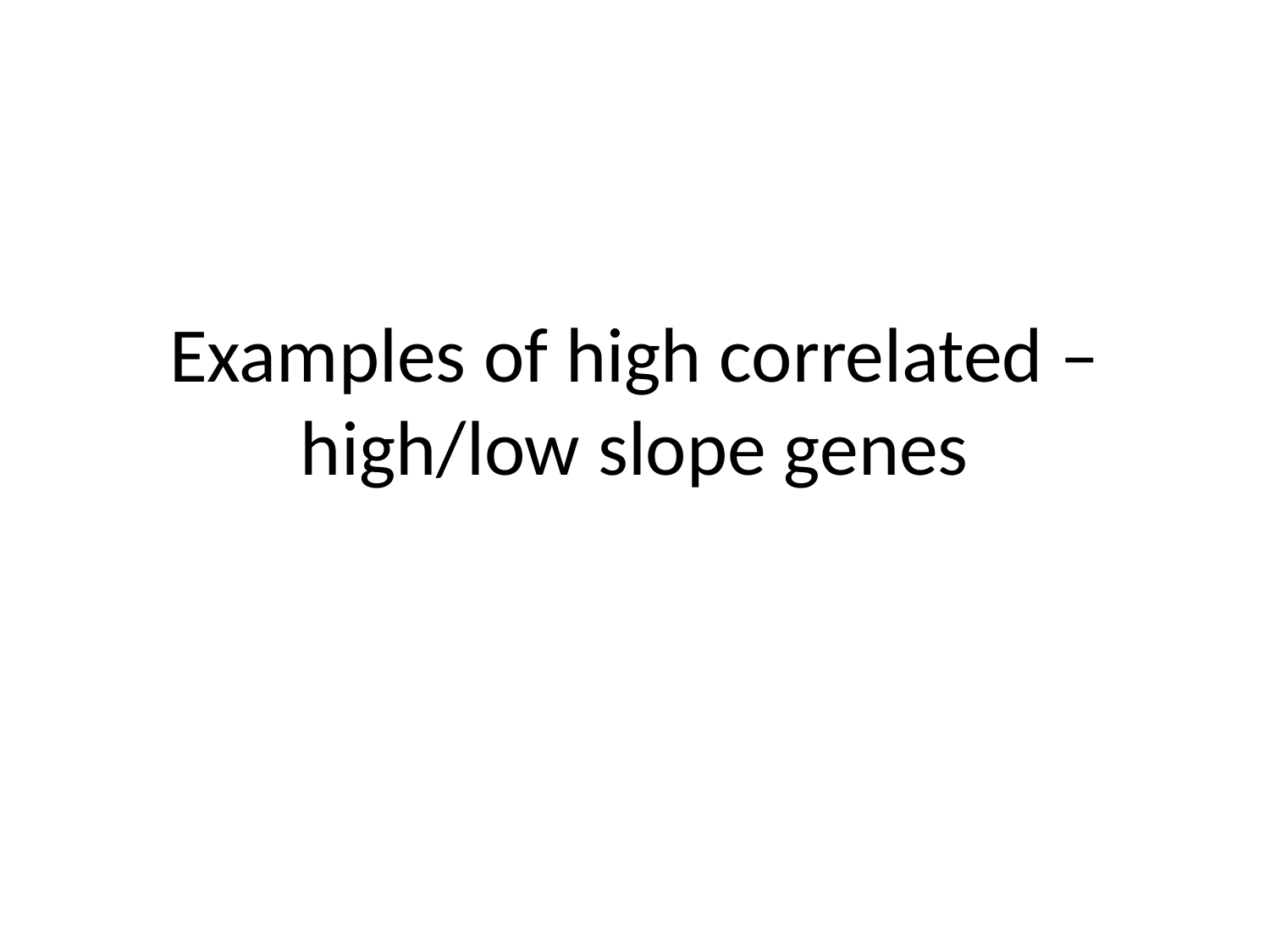

# Examples of high correlated – high/low slope genes